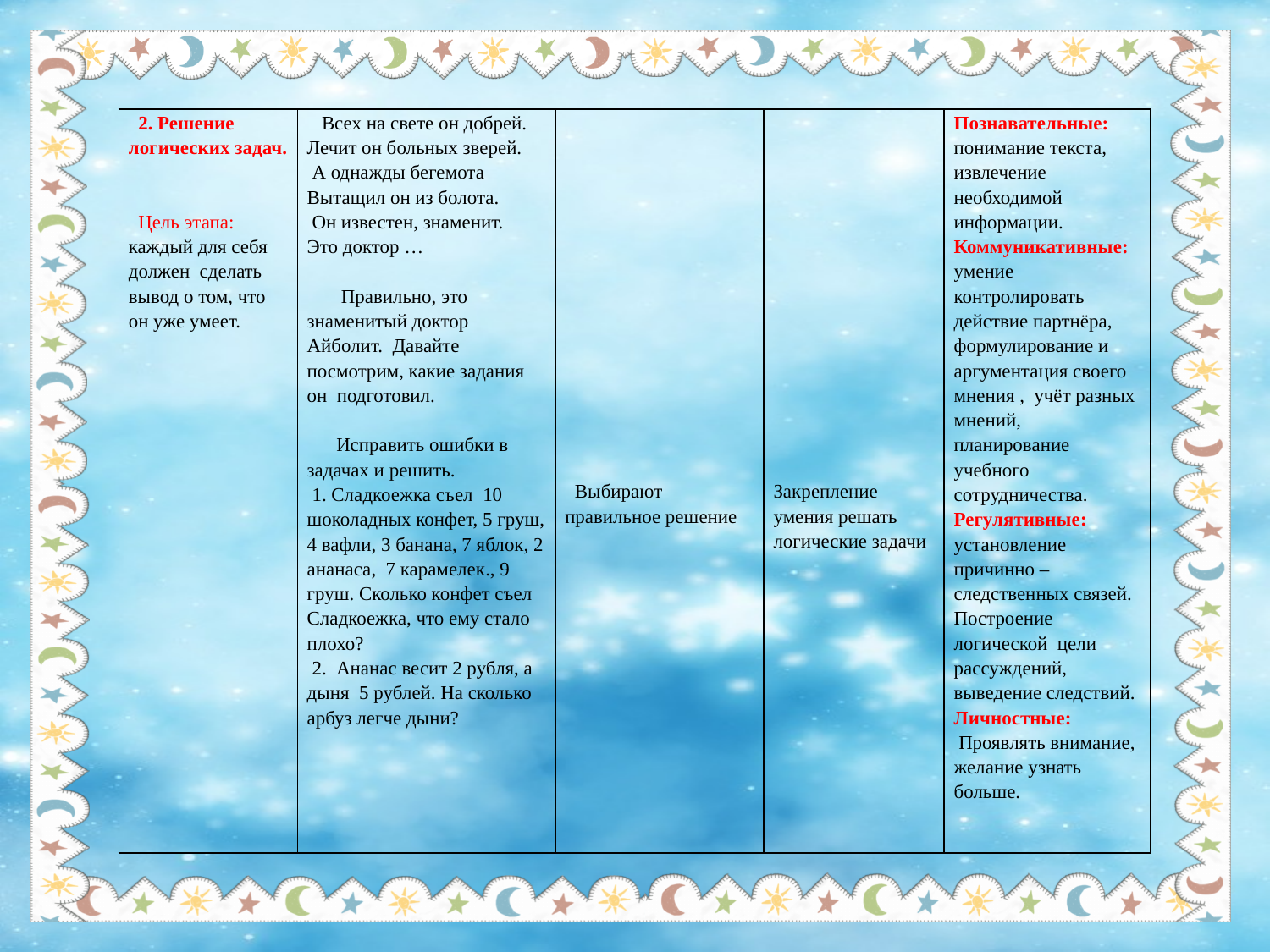

| 2. Решение логических задач. Цель этапа: каждый для себя должен сделать вывод о том, что он уже умеет. | Всех на свете он добрей. Лечит он больных зверей. А однажды бегемота Вытащил он из болота. Он известен, знаменит. Это доктор … Правильно, это знаменитый доктор Айболит. Давайте посмотрим, какие задания он подготовил. Исправить ошибки в задачах и решить. 1. Сладкоежка съел 10 шоколадных конфет, 5 груш, 4 вафли, 3 банана, 7 яблок, 2 ананаса, 7 карамелек., 9 груш. Сколько конфет съел Сладкоежка, что ему стало плохо? 2. Ананас весит 2 рубля, а дыня 5 рублей. На сколько арбуз легче дыни? | Выбирают правильное решение | Закрепление умения решать логические задачи | Познавательные: понимание текста, извлечение необходимой информации. Коммуникативные: умение контролировать действие партнёра, формулирование и аргументация своего мнения , учёт разных мнений, планирование учебного сотрудничества. Регулятивные: установление причинно – следственных связей. Построение логической цели рассуждений, выведение следствий. Личностные: Проявлять внимание, желание узнать больше. |
| --- | --- | --- | --- | --- |